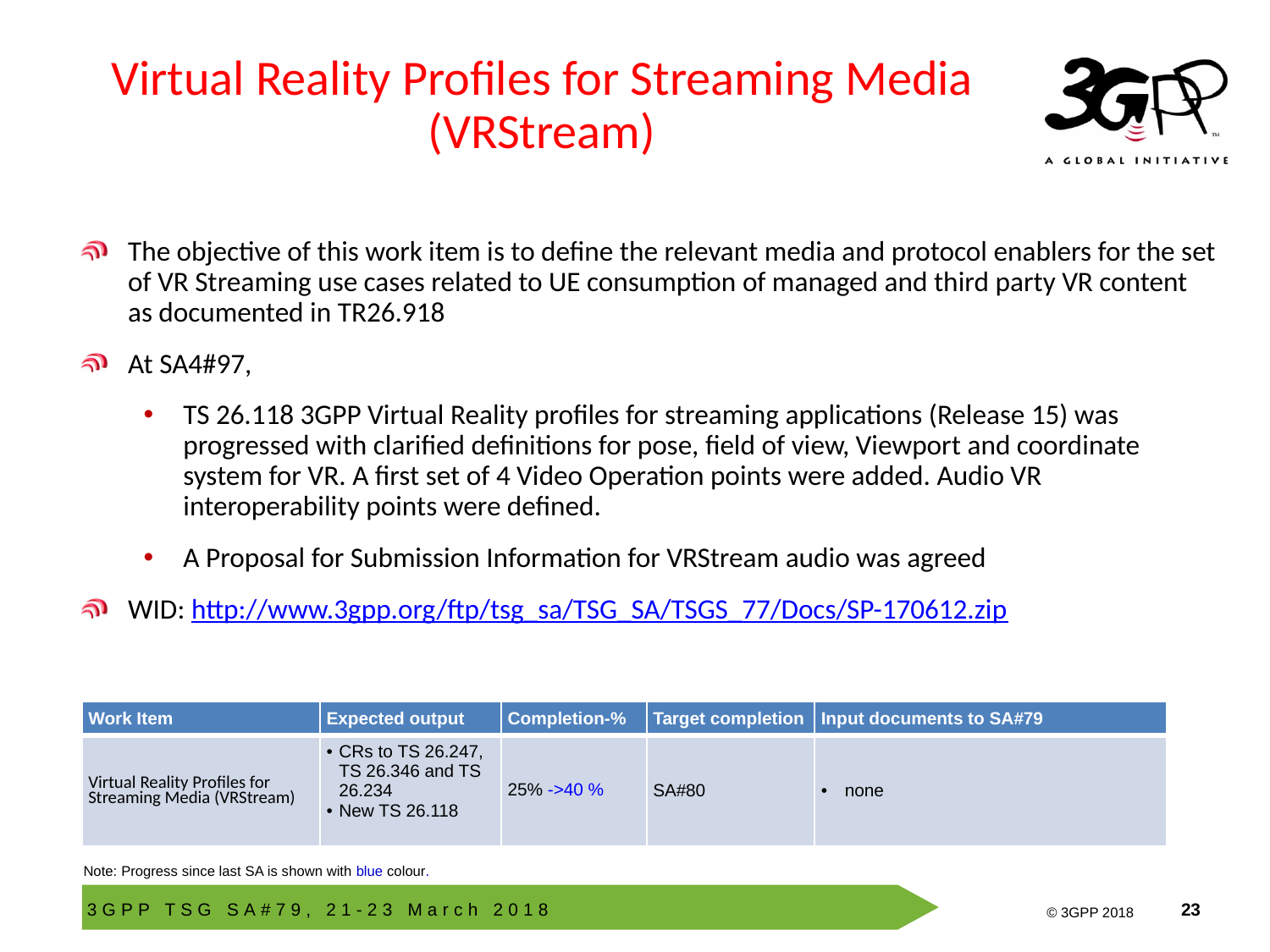

# Virtual Reality Profiles for Streaming Media (VRStream)
The objective of this work item is to define the relevant media and protocol enablers for the set of VR Streaming use cases related to UE consumption of managed and third party VR content as documented in TR26.918
At SA4#97,
TS 26.118 3GPP Virtual Reality profiles for streaming applications (Release 15) was progressed with clarified definitions for pose, field of view, Viewport and coordinate system for VR. A first set of 4 Video Operation points were added. Audio VR interoperability points were defined.
A Proposal for Submission Information for VRStream audio was agreed
WID: http://www.3gpp.org/ftp/tsg_sa/TSG_SA/TSGS_77/Docs/SP-170612.zip

| Work Item | Expected output | Completion-% | Target completion | Input documents to SA#79 |
| --- | --- | --- | --- | --- |
| Virtual Reality Profiles for Streaming Media (VRStream) | CRs to TS 26.247, TS 26.346 and TS 26.234 New TS 26.118 | 25% ->40 % | SA#80 | none |
Note: Progress since last SA is shown with blue colour.